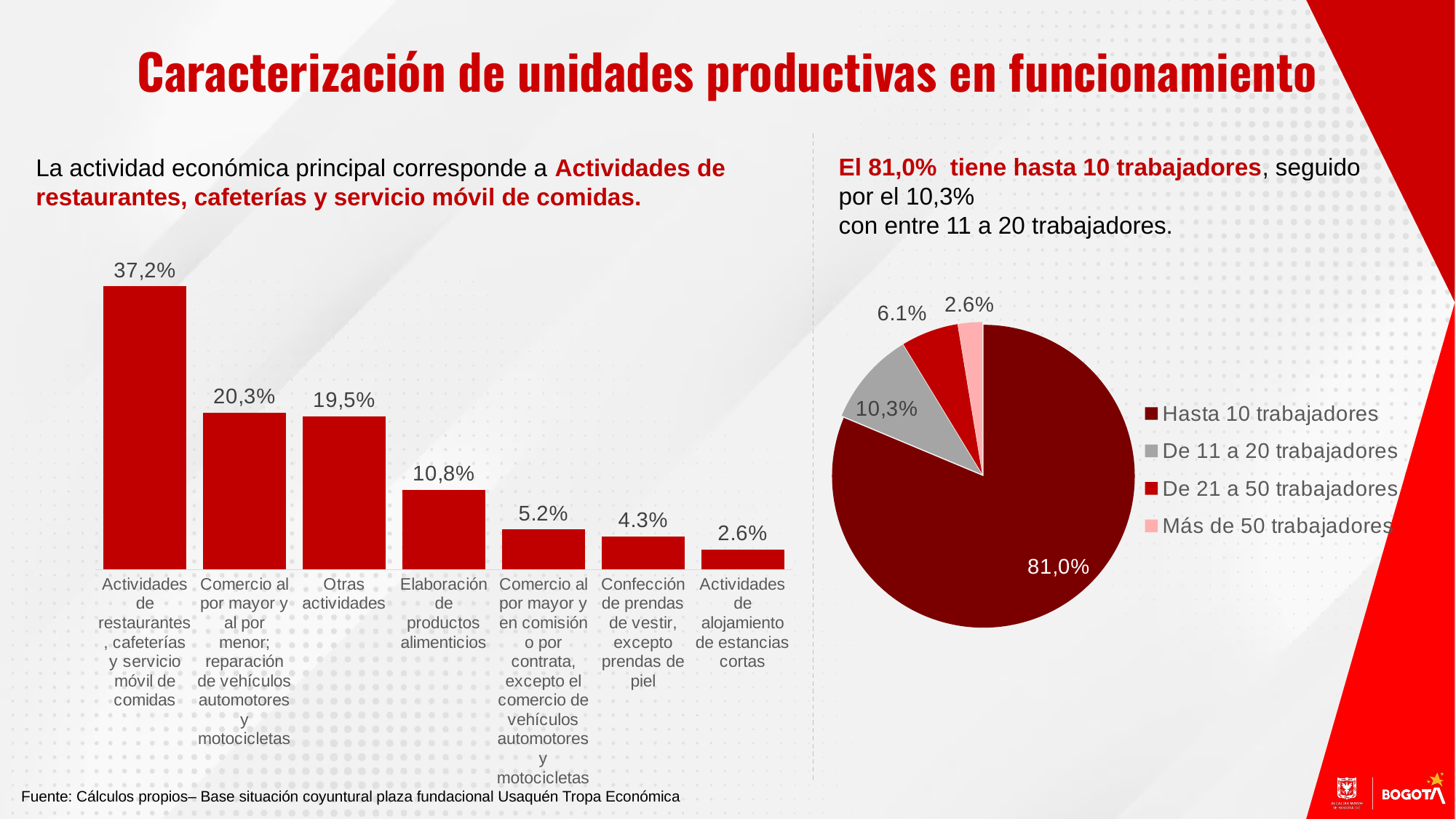

Caracterización de unidades productivas en funcionamiento
El 81,0%  tiene hasta 10 trabajadores, seguido por el 10,3%
con entre 11 a 20 trabajadores.
La actividad económica principal corresponde a Actividades de restaurantes, cafeterías y servicio móvil de comidas.

### Chart

| Category |  |
|---|---|
| Actividades de restaurantes, cafeterías y servicio móvil de comidas | 0.3695652173913044 |
| Comercio al por mayor y al por menor; reparación de vehículos automotores y motocicletas | 0.20434782608695656 |
| Otras actividades | 0.1999999999999999 |
| Elaboración de productos alimenticios | 0.10434782608695653 |
| Comercio al por mayor y en comisión o por contrata, excepto el comercio de vehículos automotores y motocicletas | 0.052173913043478265 |
| Confección de prendas de vestir, excepto prendas de piel | 0.043478260869565216 |
| Actividades de alojamiento de estancias cortas | 0.02608695652173913 |

### Chart

| Category |  |
|---|---|
| Hasta 10 trabajadores | 0.813 |
| De 11 a 20 trabajadores | 0.1 |
| De 21 a 50 trabajadores | 0.061 |
| Más de 50 trabajadores | 0.026 |
Fuente: Cálculos propios– Base situación coyuntural plaza fundacional Usaquén Tropa Económica